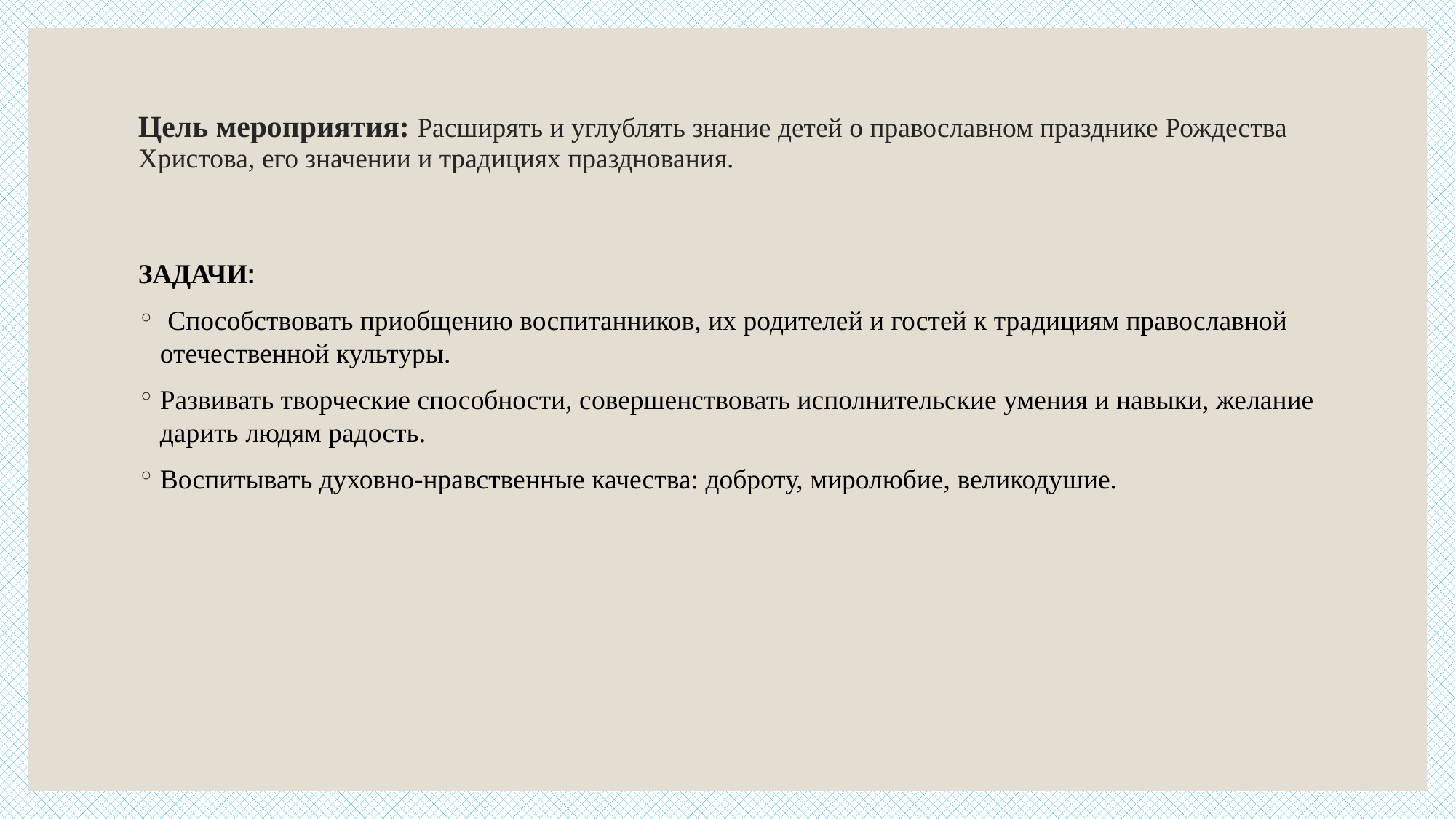

# Цель мероприятия: Расширять и углублять знание детей о православном празднике Рождества Христова, его значении и традициях празднования.
ЗАДАЧИ:
 Способствовать приобщению воспитанников, их родителей и гостей к традициям православной отечественной культуры.
Развивать творческие способности, совершенствовать исполнительские умения и навыки, желание дарить людям радость.
Воспитывать духовно-нравственные качества: доброту, миролюбие, великодушие.